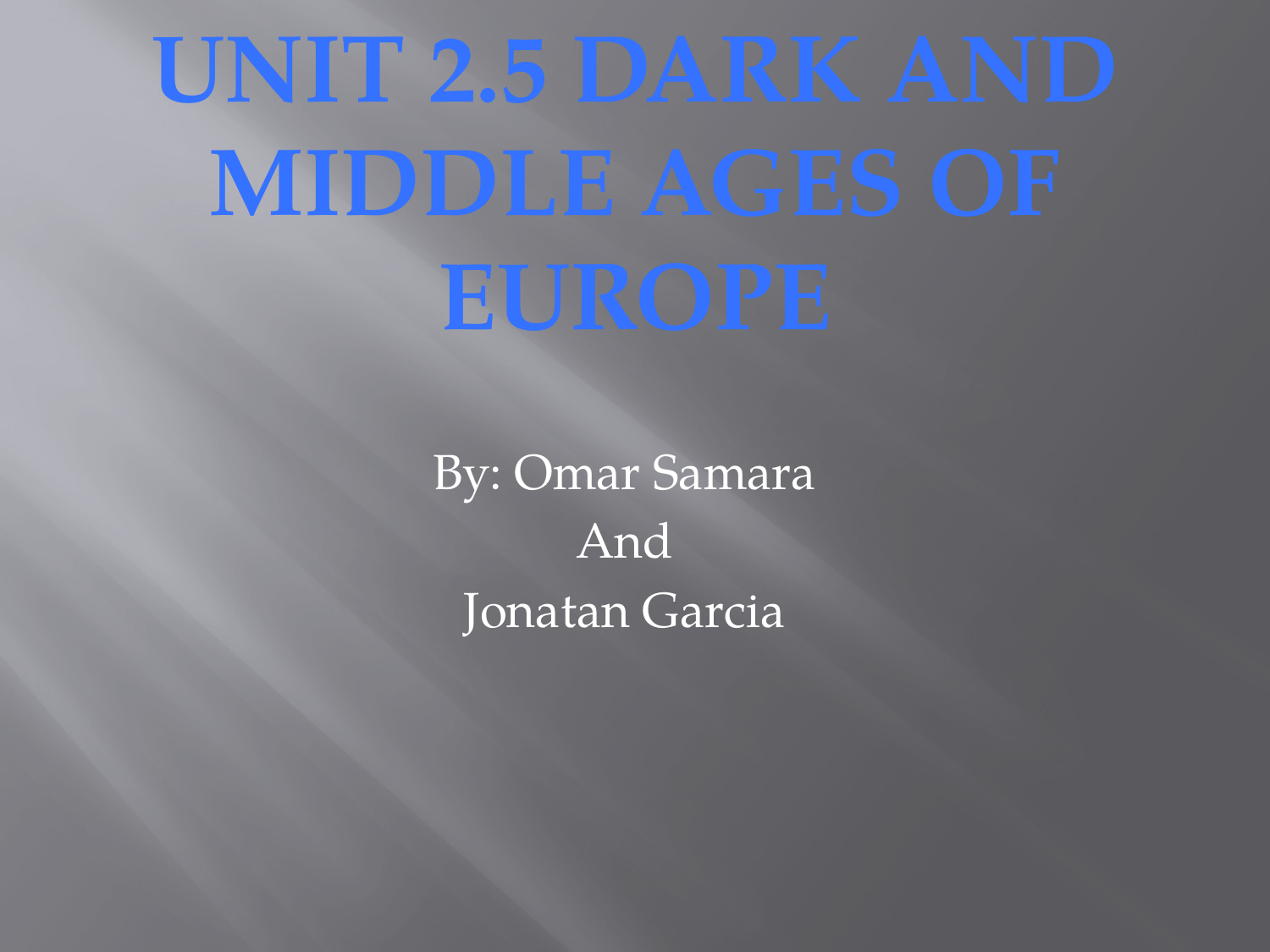

Unit 2.5 Dark and Middle ages of Europe
By: Omar Samara
And
Jonatan Garcia